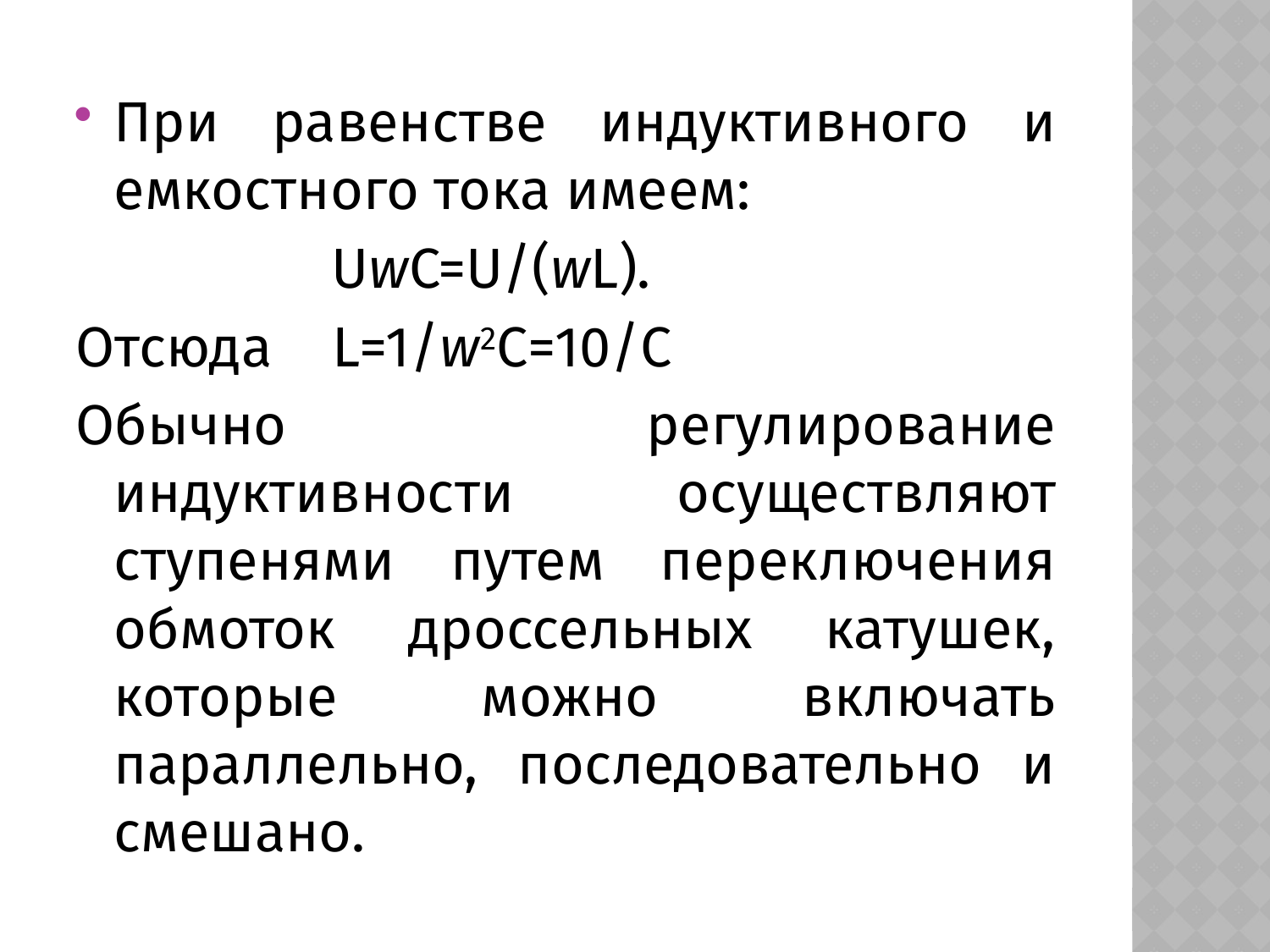

#
При равенстве индуктивного и емкостного тока имеем:
                 UwC=U/(wL).
Отсюда    L=1/w2C=10/С
Обычно регулирование индуктивности осуществляют ступенями путем переключения обмоток дроссельных катушек, которые можно включать параллельно, последовательно и смешано.